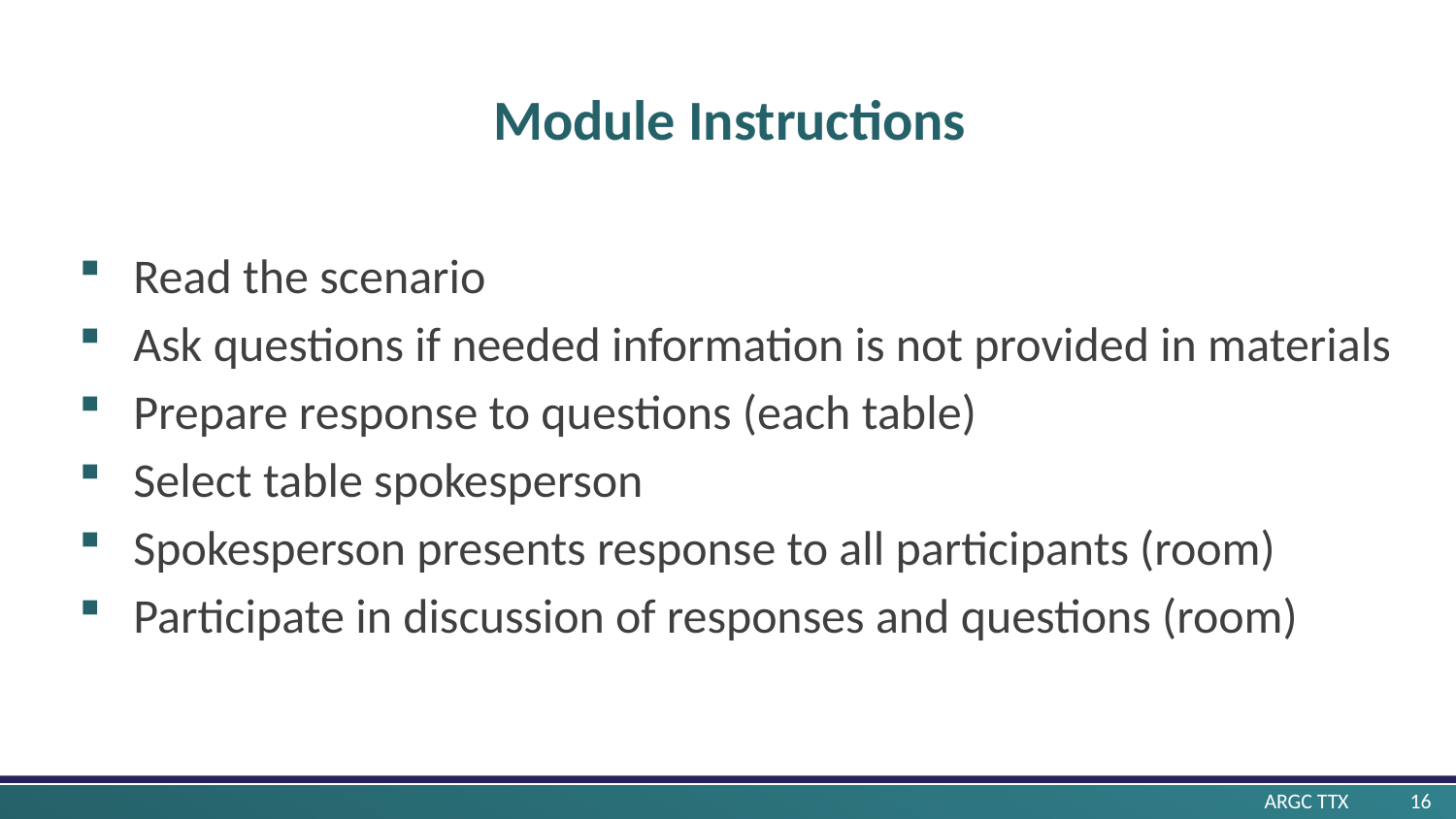

# Module Instructions
Read the scenario
Ask questions if needed information is not provided in materials
Prepare response to questions (each table)
Select table spokesperson
Spokesperson presents response to all participants (room)
Participate in discussion of responses and questions (room)
ARGC TTX 	16